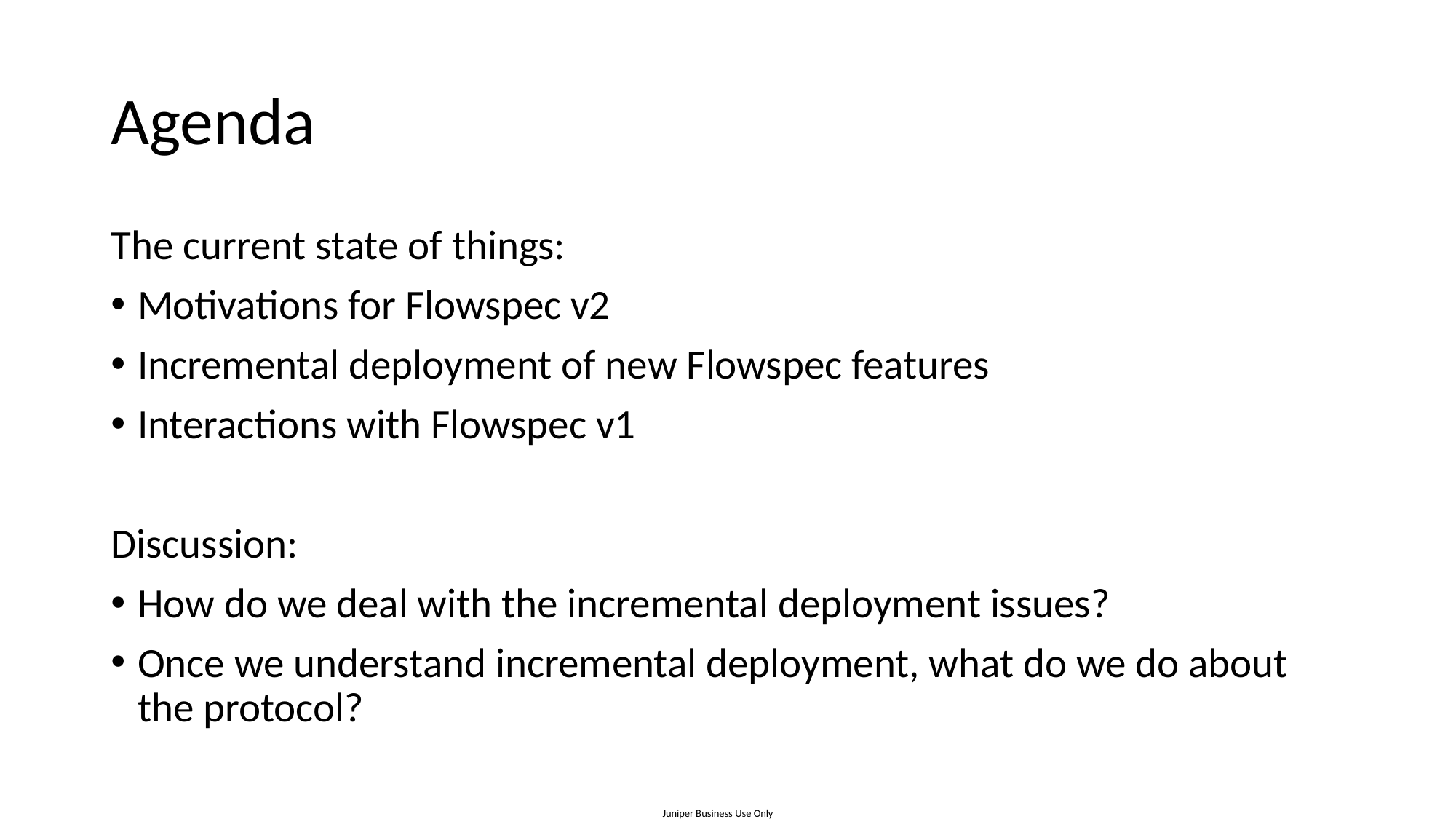

# Agenda
The current state of things:
Motivations for Flowspec v2
Incremental deployment of new Flowspec features
Interactions with Flowspec v1

Discussion:
How do we deal with the incremental deployment issues?
Once we understand incremental deployment, what do we do about the protocol?